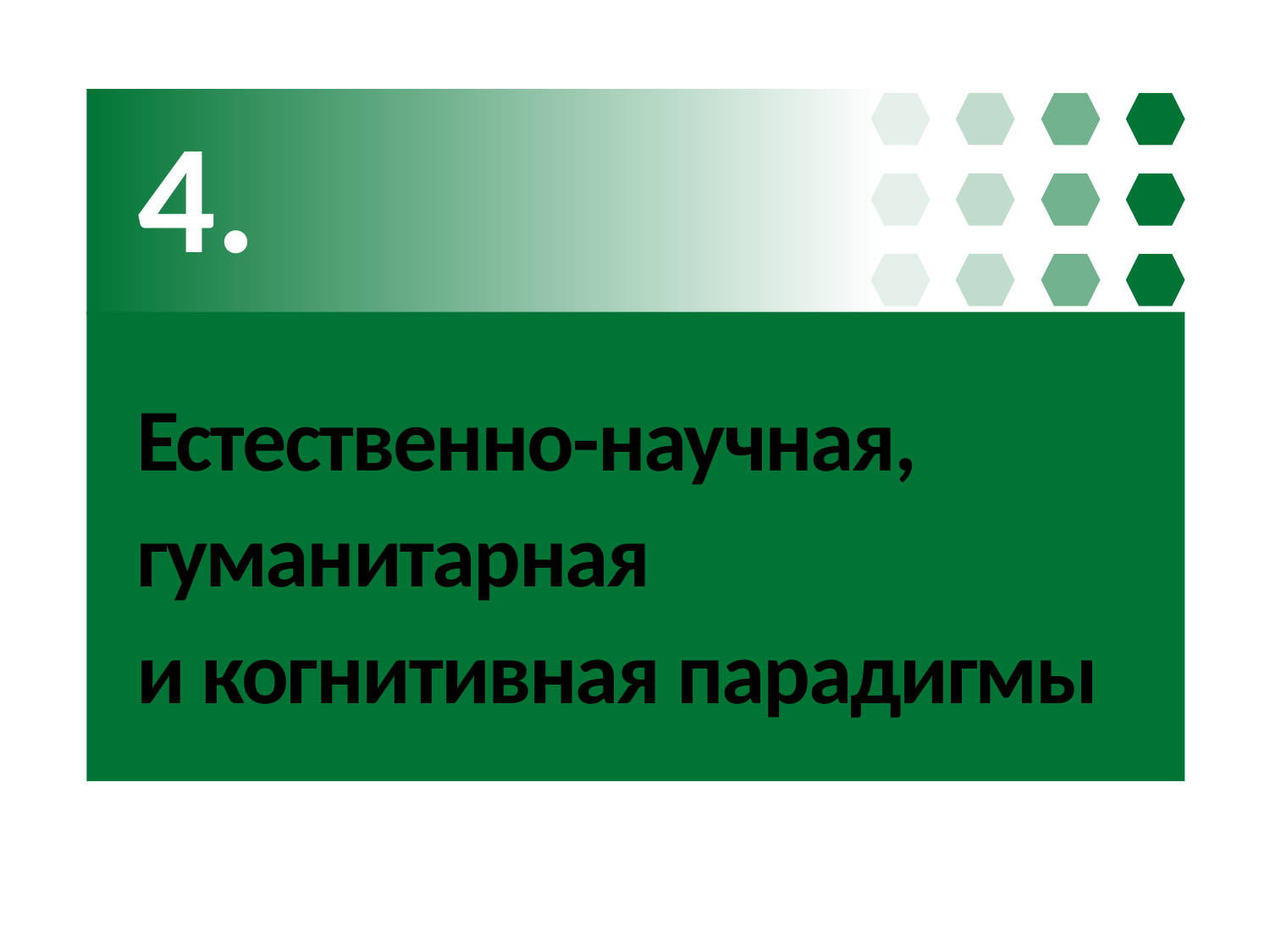

4.
# Естественно-научная, гуманитарная и когнитивная парадигмы